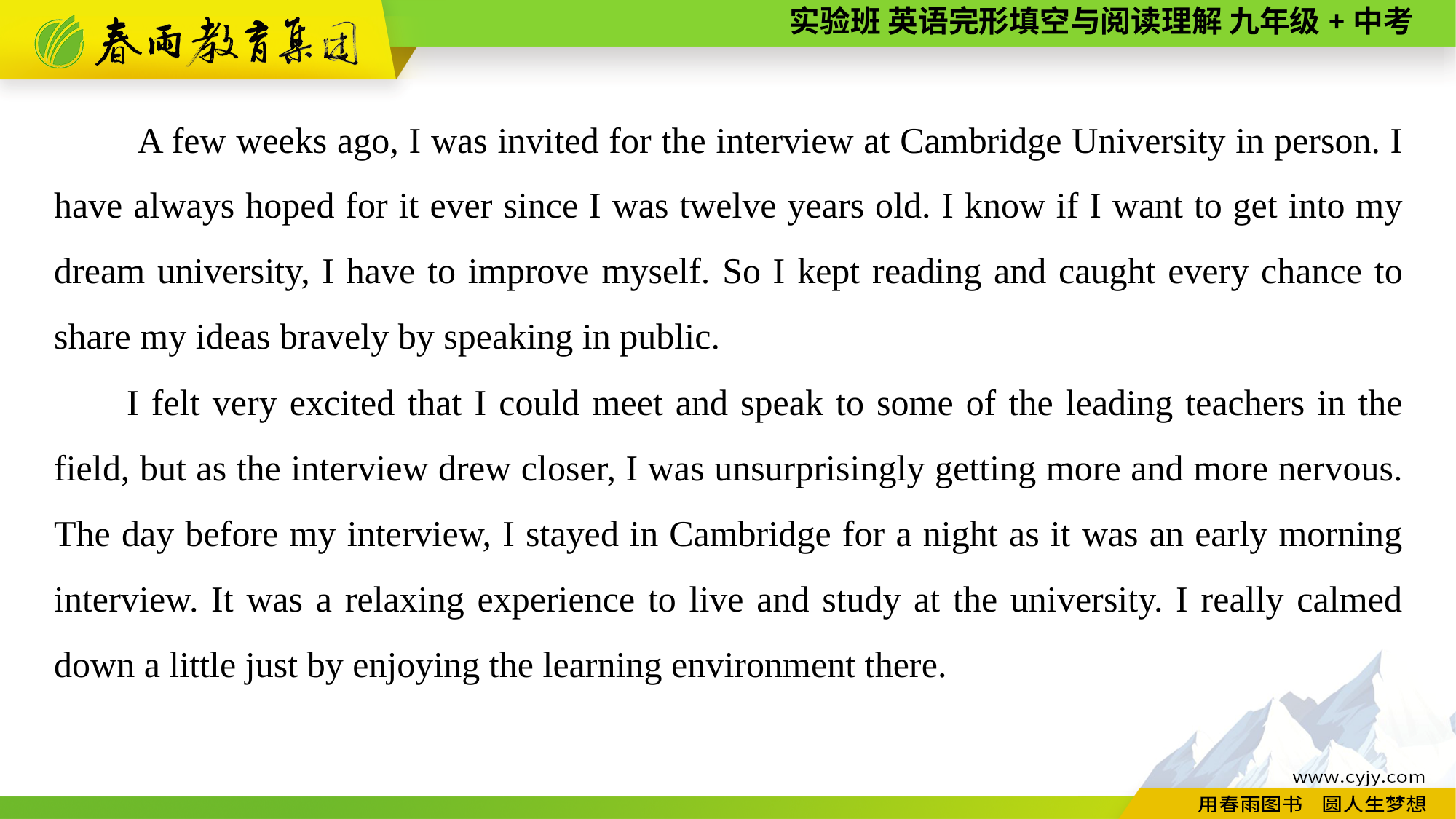

A few weeks ago, I was invited for the interview at Cambridge University in person. I have always hoped for it ever since I was twelve years old. I know if I want to get into my dream university, I have to improve myself. So I kept reading and caught every chance to share my ideas bravely by speaking in public.
I felt very excited that I could meet and speak to some of the leading teachers in the field, but as the interview drew closer, I was unsurprisingly getting more and more nervous. The day before my interview, I stayed in Cambridge for a night as it was an early morning interview. It was a relaxing experience to live and study at the university. I really calmed down a little just by enjoying the learning environment there.